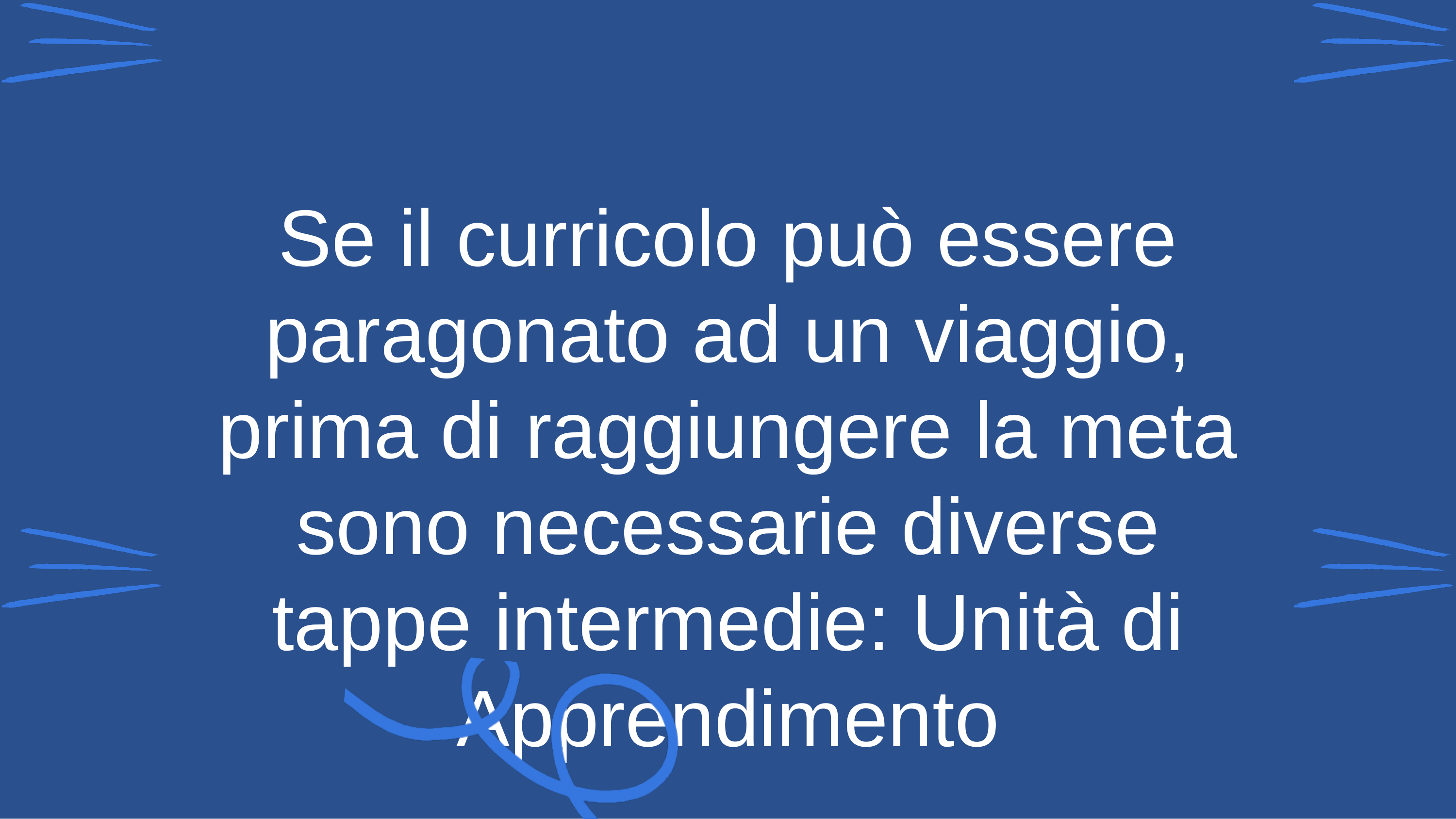

Se il curricolo può essere paragonato ad un viaggio, prima di raggiungere la meta sono necessarie diverse tappe intermedie: Unità di Apprendimento